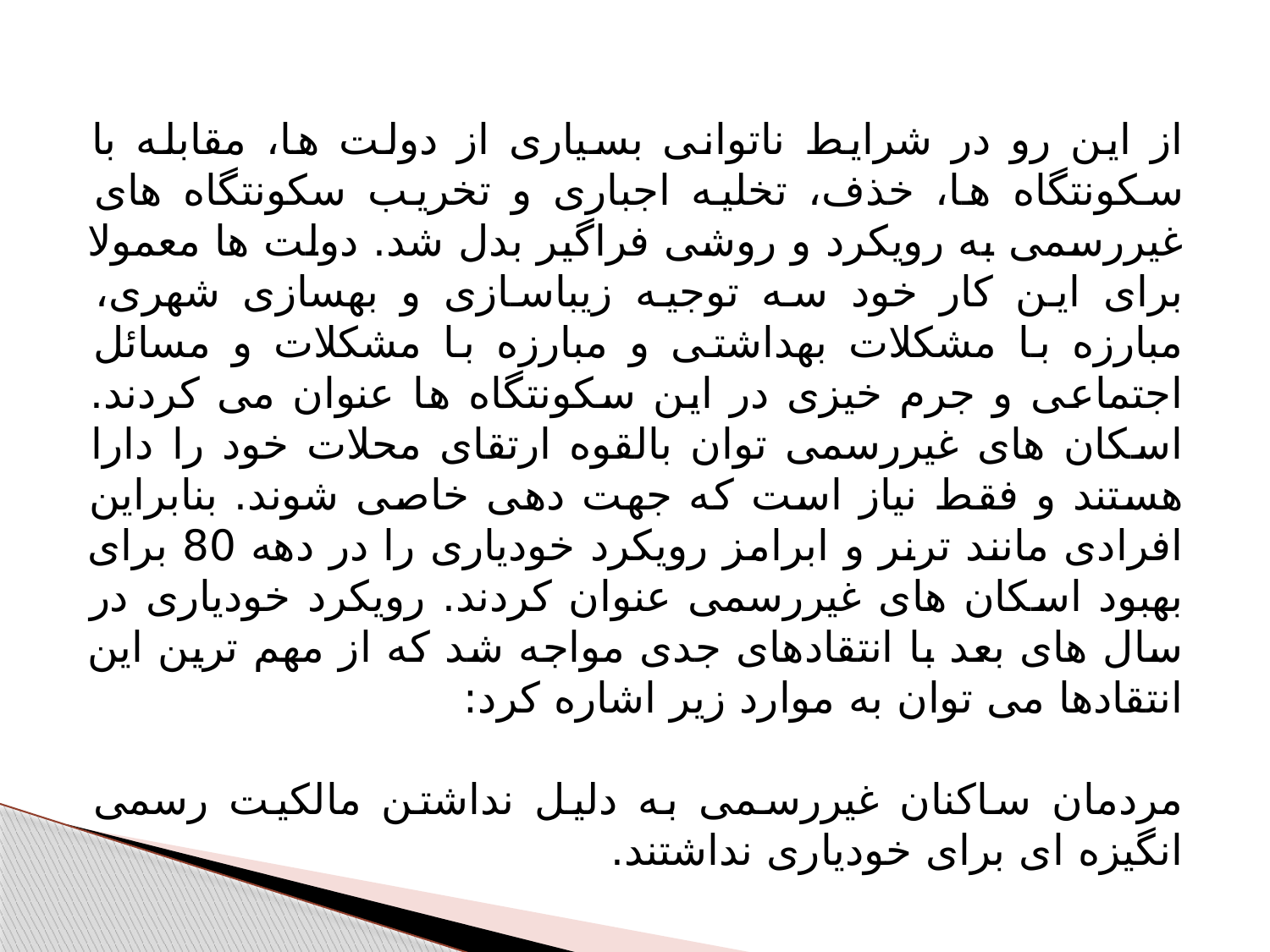

از این رو در شرایط ناتوانی بسیاری از دولت ها، مقابله با سکونتگاه ها، خذف، تخلیه اجباری و تخریب سکونتگاه های غیررسمی به رویکرد و روشی فراگیر بدل شد. دولت ها معمولا برای این کار خود سه توجیه زیباسازی و بهسازی شهری، مبارزه با مشکلات بهداشتی و مبارزه با مشکلات و مسائل اجتماعی و جرم خیزی در این سکونتگاه ها عنوان می کردند. اسکان های غیررسمی توان بالقوه ارتقای محلات خود را دارا هستند و فقط نیاز است که جهت دهی خاصی شوند. بنابراین افرادی مانند ترنر و ابرامز رویکرد خودیاری را در دهه 80 برای بهبود اسکان های غیررسمی عنوان کردند. رویکرد خودیاری در سال های بعد با انتقادهای جدی مواجه شد که از مهم ترین این انتقادها می توان به موارد زیر اشاره کرد:

	مردمان ساکنان غیررسمی به دلیل نداشتن مالکیت رسمی انگیزه ای برای خودیاری نداشتند.